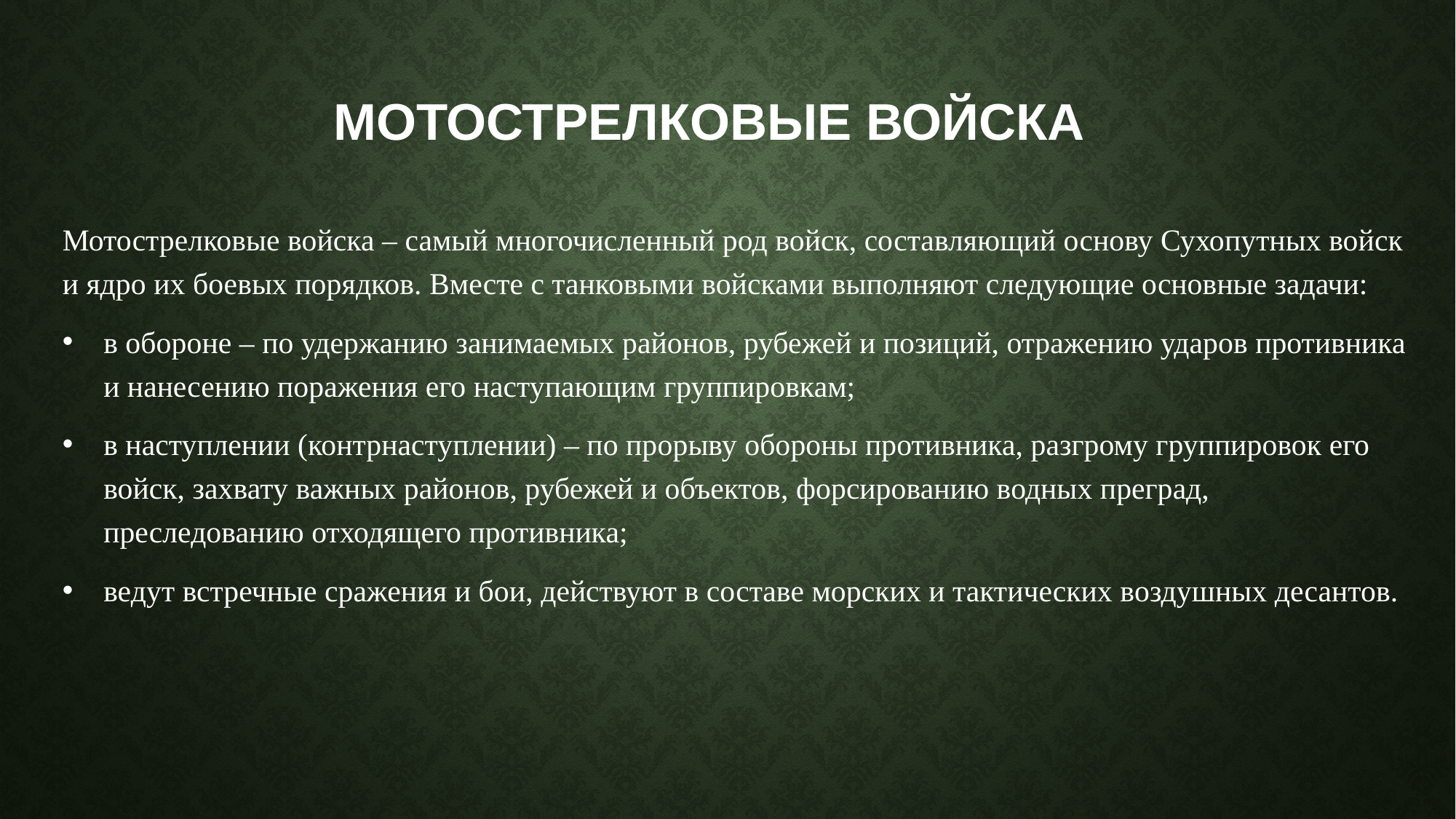

# Мотострелковые войска
Мотострелковые войска – самый многочисленный род войск, составляющий основу Сухопутных войск и ядро их боевых порядков. Вместе с танковыми войсками выполняют следующие основные задачи:
в обороне – по удержанию занимаемых районов, рубежей и позиций, отражению ударов противника и нанесению поражения его наступающим группировкам;
в наступлении (контрнаступлении) – по прорыву обороны противника, разгрому группировок его войск, захвату важных районов, рубежей и объектов, форсированию водных преград, преследованию отходящего противника;
ведут встречные сражения и бои, действуют в составе морских и тактических воздушных десантов.